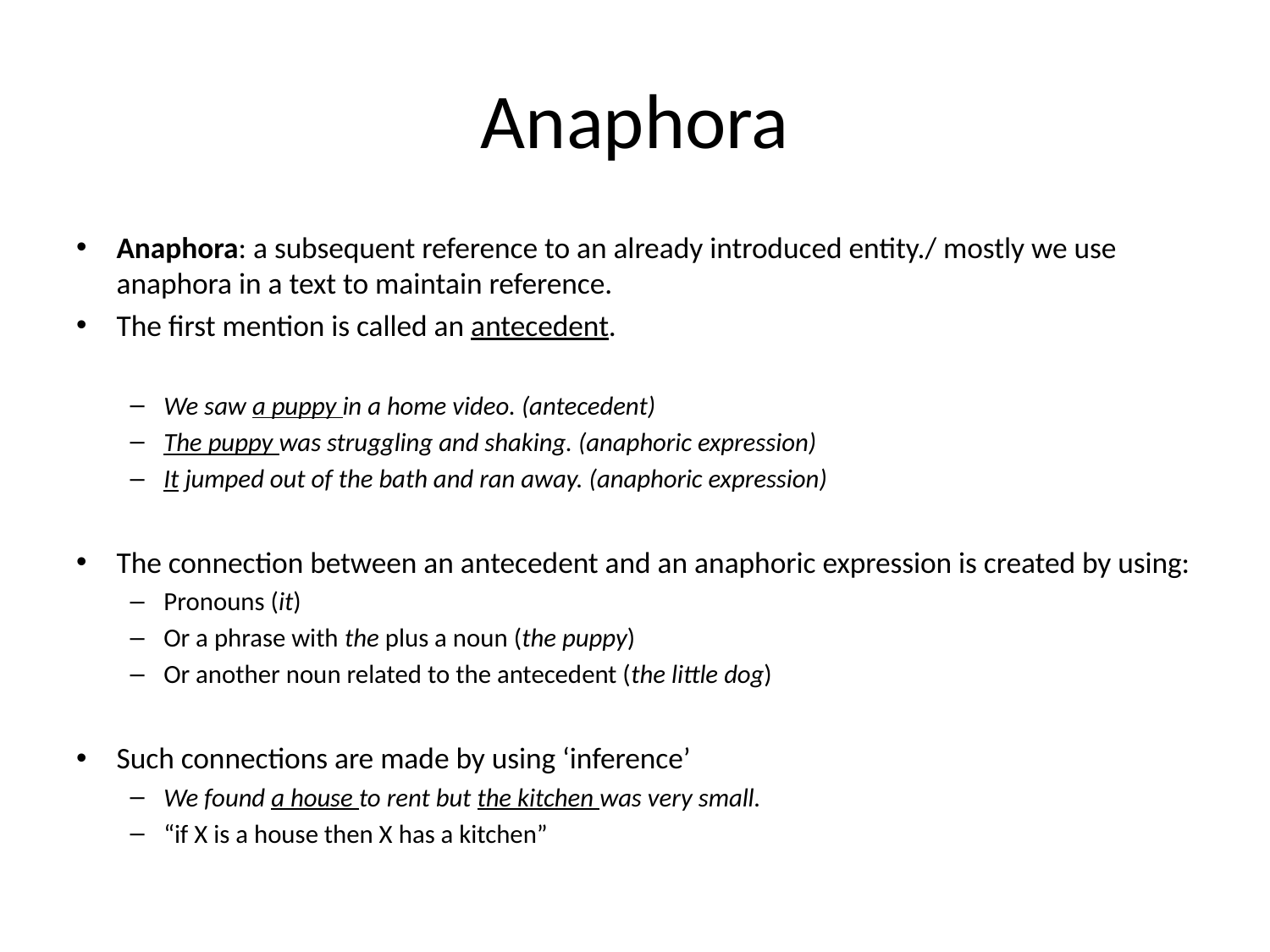

# Anaphora
Anaphora: a subsequent reference to an already introduced entity./ mostly we use anaphora in a text to maintain reference.
The first mention is called an antecedent.

We saw a puppy in a home video. (antecedent)
The puppy was struggling and shaking. (anaphoric expression)
It jumped out of the bath and ran away. (anaphoric expression)

The connection between an antecedent and an anaphoric expression is created by using:
Pronouns (it)
Or a phrase with the plus a noun (the puppy)
Or another noun related to the antecedent (the little dog)

Such connections are made by using ‘inference’
We found a house to rent but the kitchen was very small.
“if X is a house then X has a kitchen”